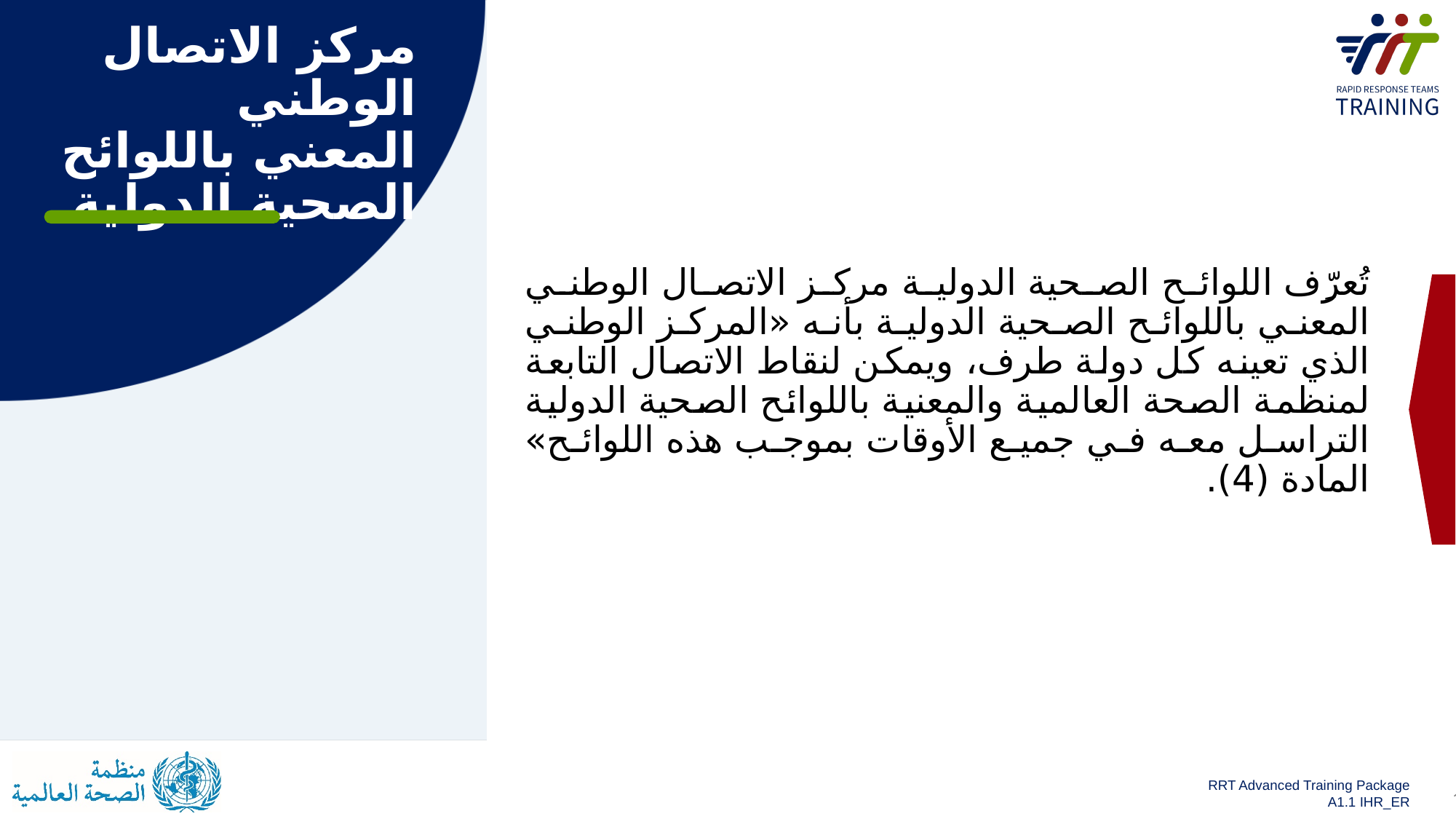

# مركز الاتصال الوطني  المعني باللوائح الصحية الدولية

تُعرِّف اللوائح الصحية الدولية مركز الاتصال الوطني المعني باللوائح الصحية الدولية بأنه «المركز الوطني الذي تعينه كل دولة طرف، ويمكن لنقاط الاتصال التابعة لمنظمة الصحة العالمية والمعنية باللوائح الصحية الدولية التراسل معه في جميع الأوقات بموجب هذه اللوائح» المادة (4).